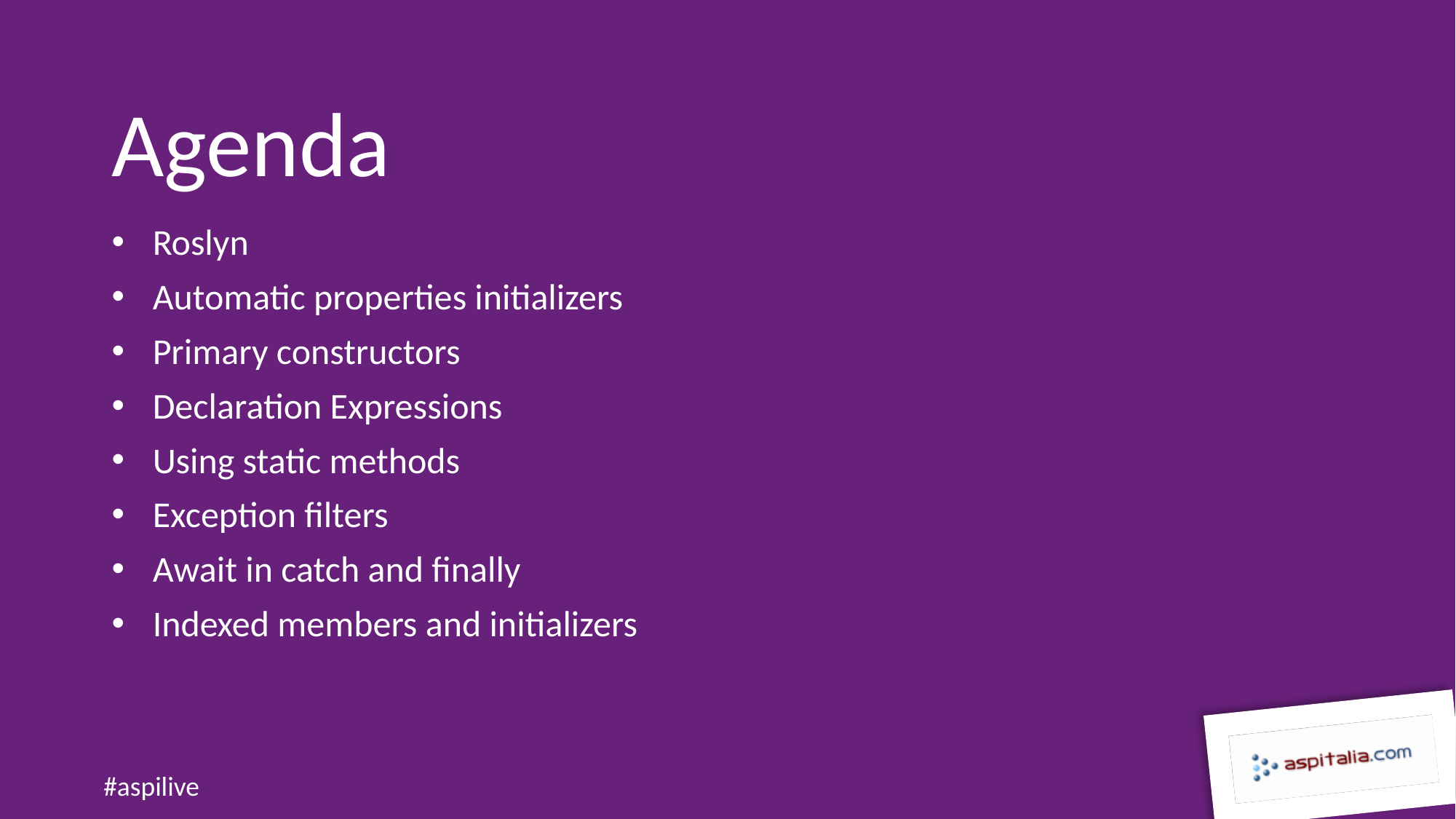

Agenda
Roslyn
Automatic properties initializers
Primary constructors
Declaration Expressions
Using static methods
Exception filters
Await in catch and finally
Indexed members and initializers